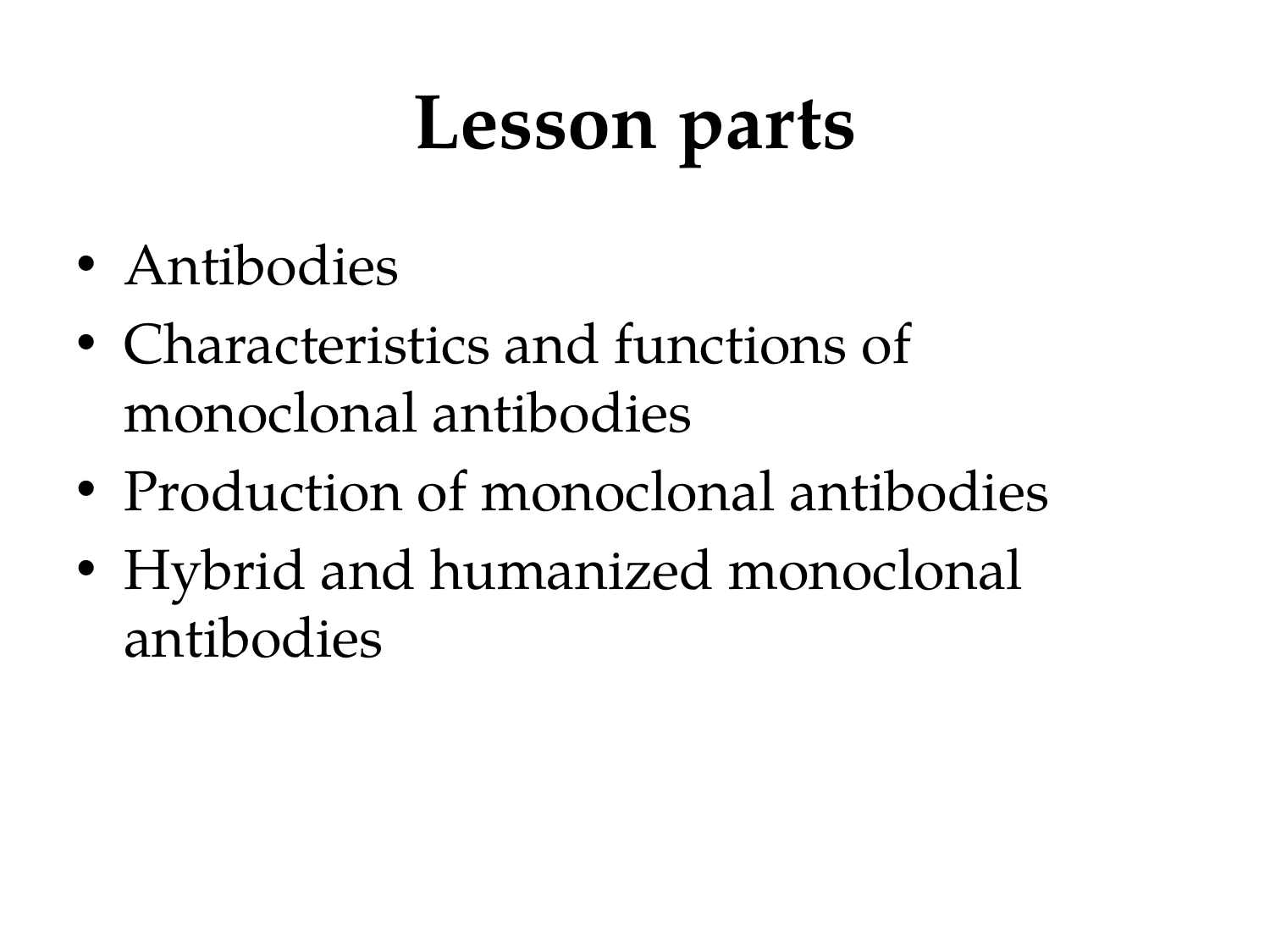

# Lesson parts
Antibodies
Characteristics and functions of monoclonal antibodies
Production of monoclonal antibodies
Hybrid and humanized monoclonal antibodies